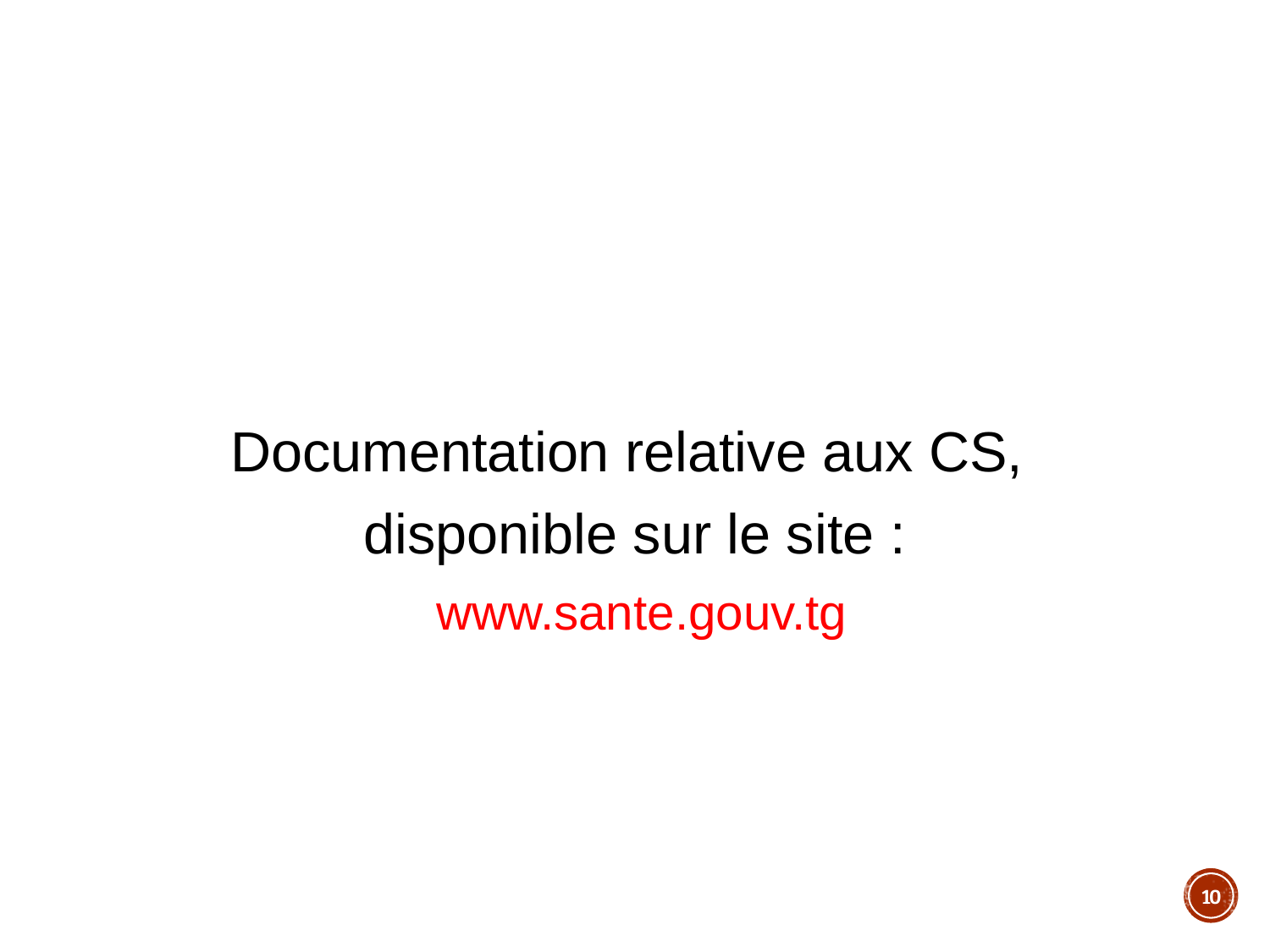

Documentation relative aux CS,
disponible sur le site :
 www.sante.gouv.tg
10